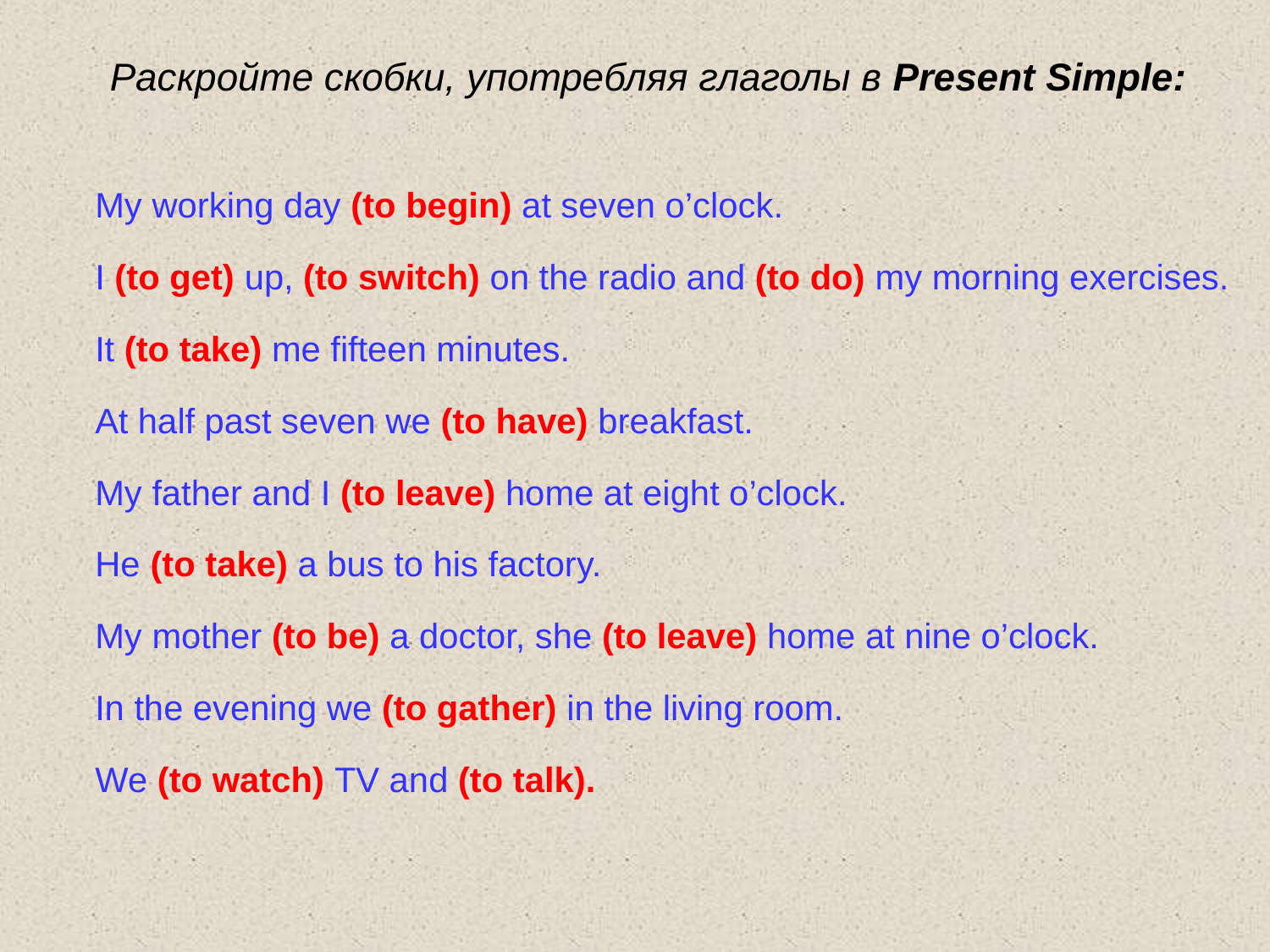

Раскройте скобки, употребляя глаголы в Present Simple:
My working day (to begin) at seven o’clock.

I (to get) up, (to switch) on the radio and (to do) my morning exercises.

It (to take) me fifteen minutes.

At half past seven we (to have) breakfast.

My father and I (to leave) home at eight o’clock.

He (to take) a bus to his factory.

My mother (to be) a doctor, she (to leave) home at nine o’clock.

In the evening we (to gather) in the living room.

We (to watch) TV and (to talk).